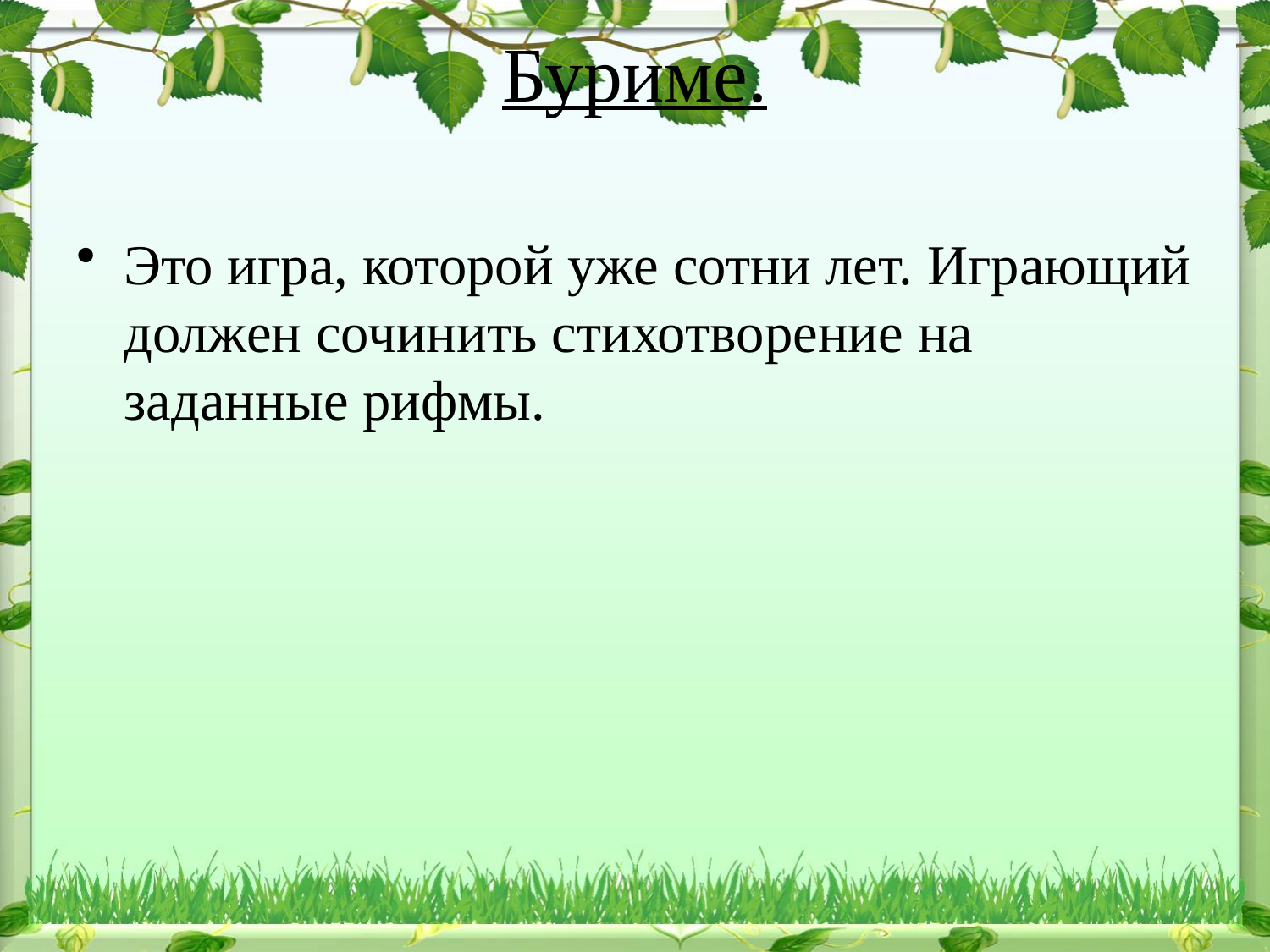

# Буриме.
Это игра, которой уже сотни лет. Играющий должен сочинить стихотворение на заданные рифмы.